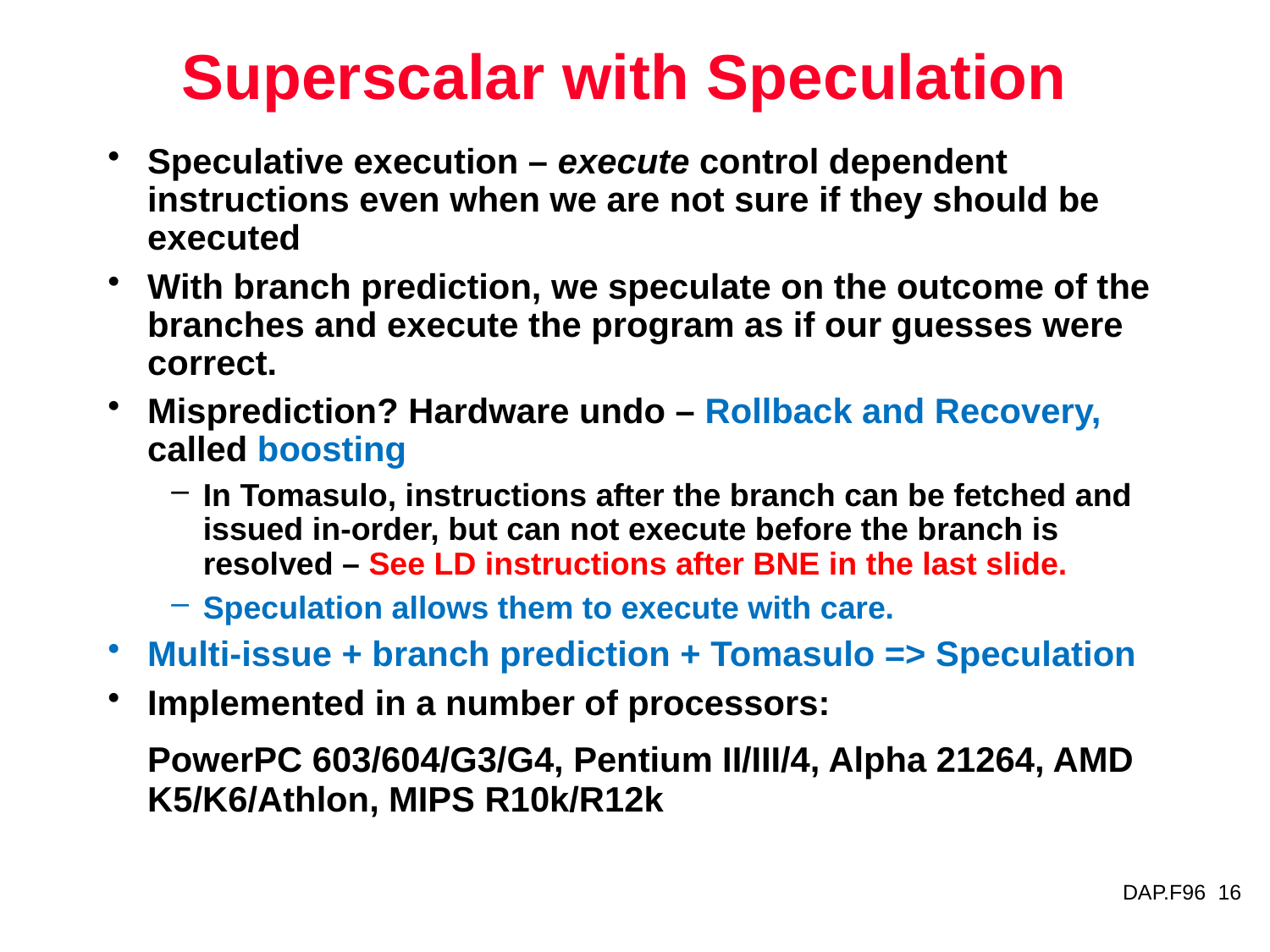

# Superscalar with Speculation
Speculative execution – execute control dependent instructions even when we are not sure if they should be executed
With branch prediction, we speculate on the outcome of the branches and execute the program as if our guesses were correct.
Misprediction? Hardware undo – Rollback and Recovery, called boosting
In Tomasulo, instructions after the branch can be fetched and issued in-order, but can not execute before the branch is resolved – See LD instructions after BNE in the last slide.
Speculation allows them to execute with care.
Multi-issue + branch prediction + Tomasulo => Speculation
Implemented in a number of processors:
	PowerPC 603/604/G3/G4, Pentium II/III/4, Alpha 21264, AMD K5/K6/Athlon, MIPS R10k/R12k